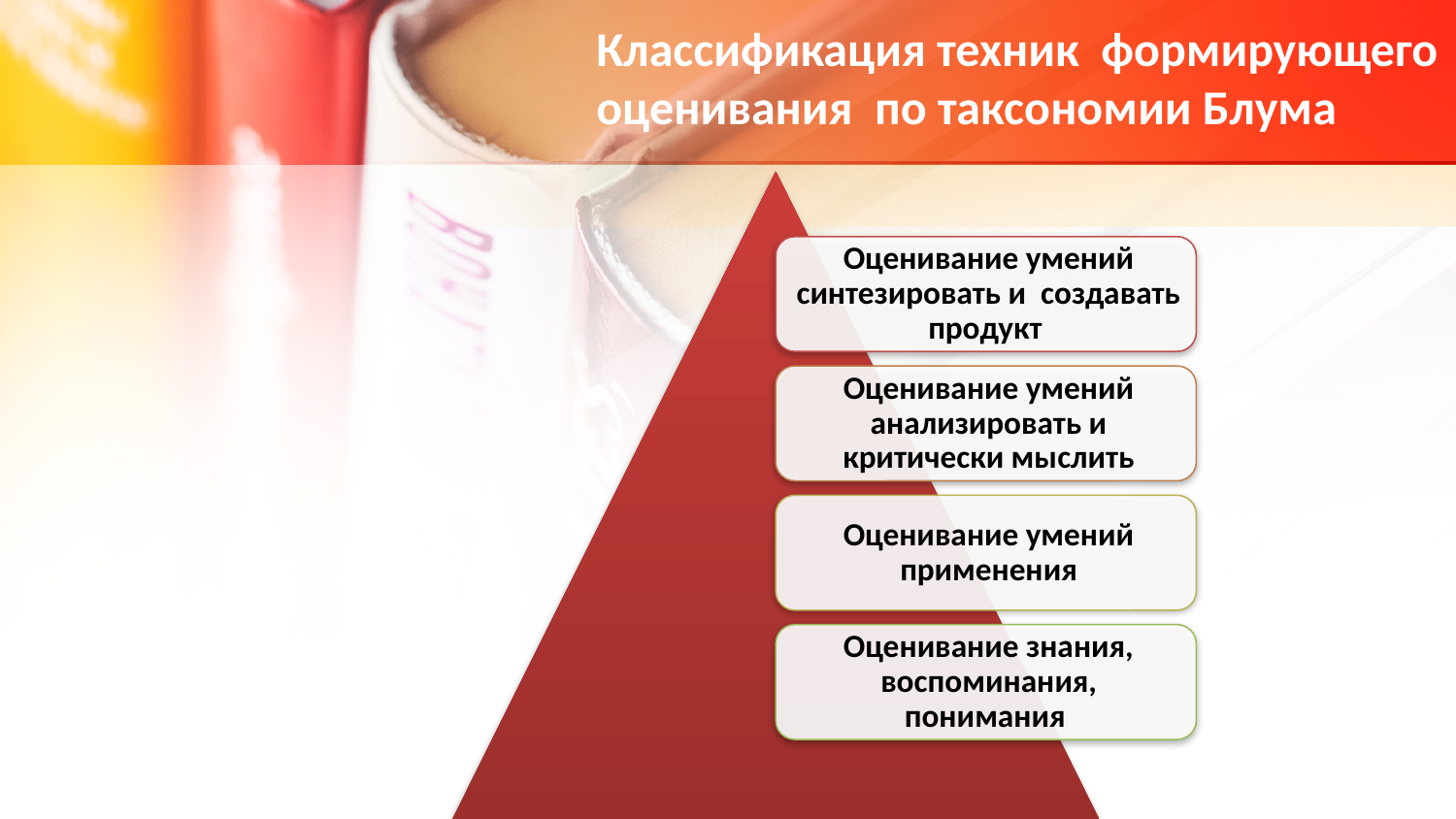

Классификация техник  формирующего оценивания  по таксономии Блума
Оценивание умений синтезировать и  создавать продукт
Оценивание умений анализировать и критически мыслить
Оценивание умений применения
Оценивание знания, воспоминания, понимания